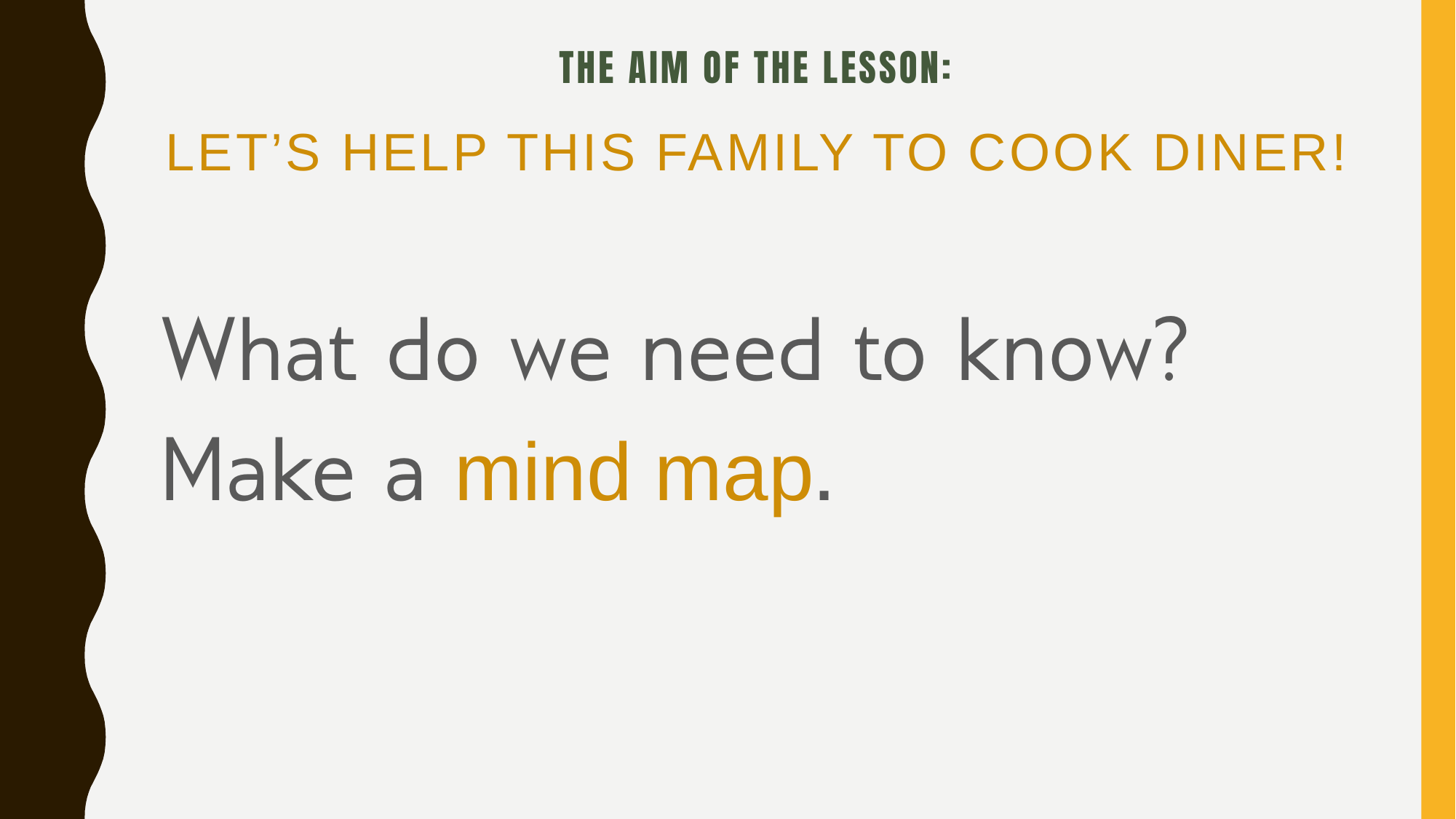

# The aim of the lesson: Let’s help this family to cook diner!
What do we need to know? Make a mind map.